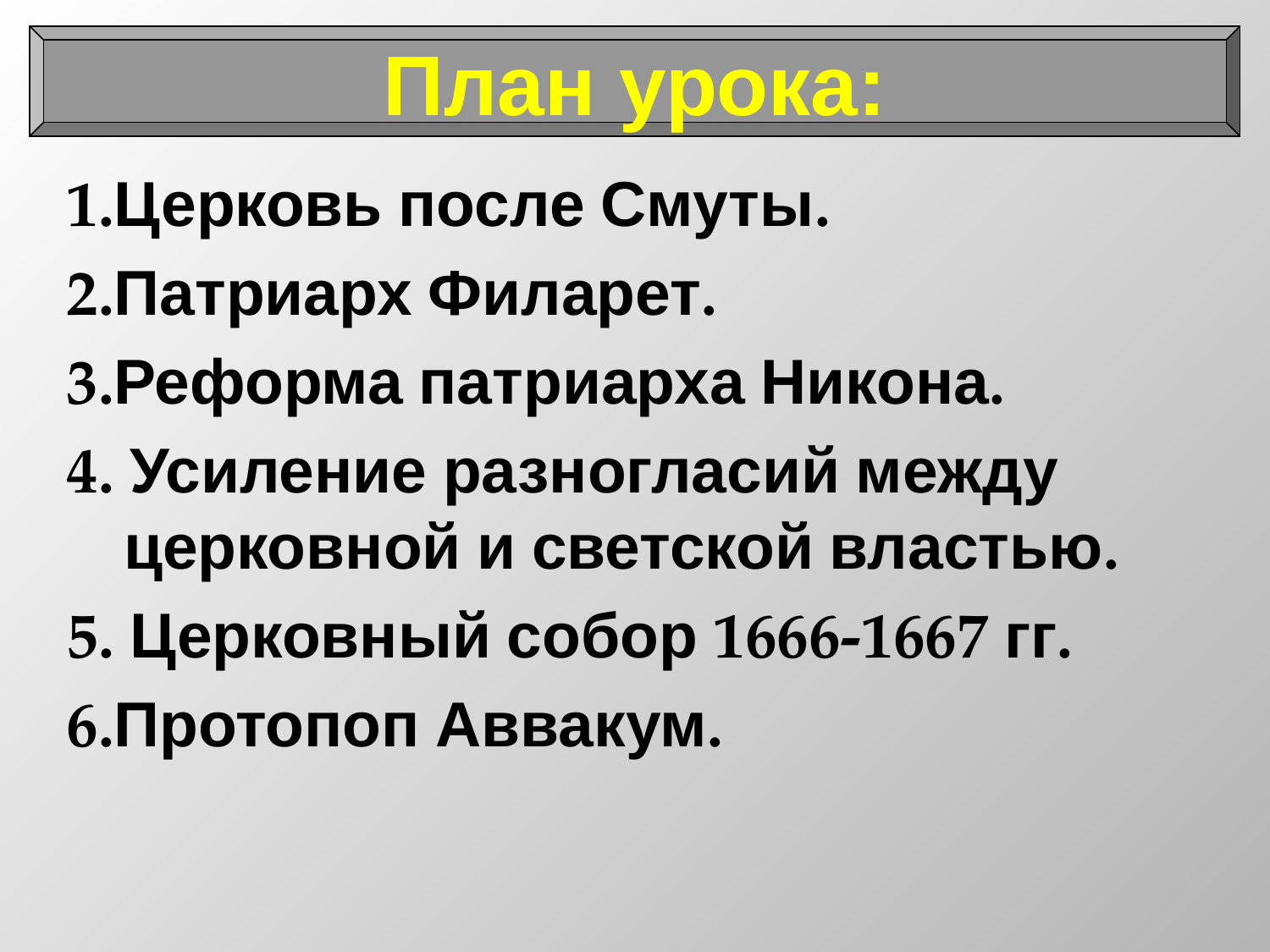

План урока:
1.Церковь после Смуты.
2.Патриарх Филарет.
3.Реформа патриарха Никона.
4. Усиление разногласий между церковной и светской властью.
5. Церковный собор 1666-1667 гг.
6.Протопоп Аввакум.